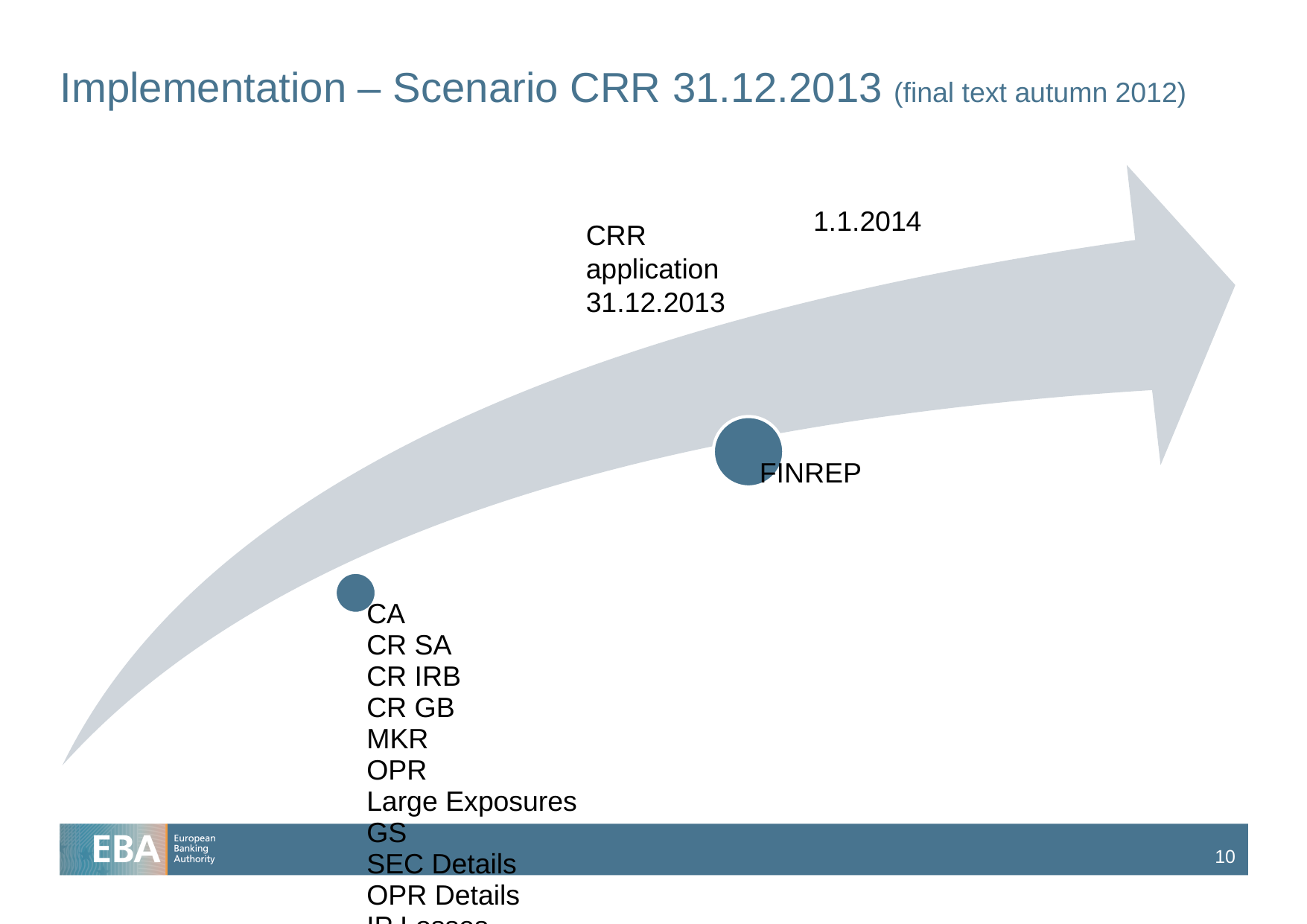

# Implementation – Scenario CRR 31.12.2013 (final text autumn 2012)
CA
CR SA
CR IRB
CR GB
MKR
OPR
Large Exposures
GS
SEC Details
OPR Details
FINREP
1.1.2014
CRR application
31.12.2013